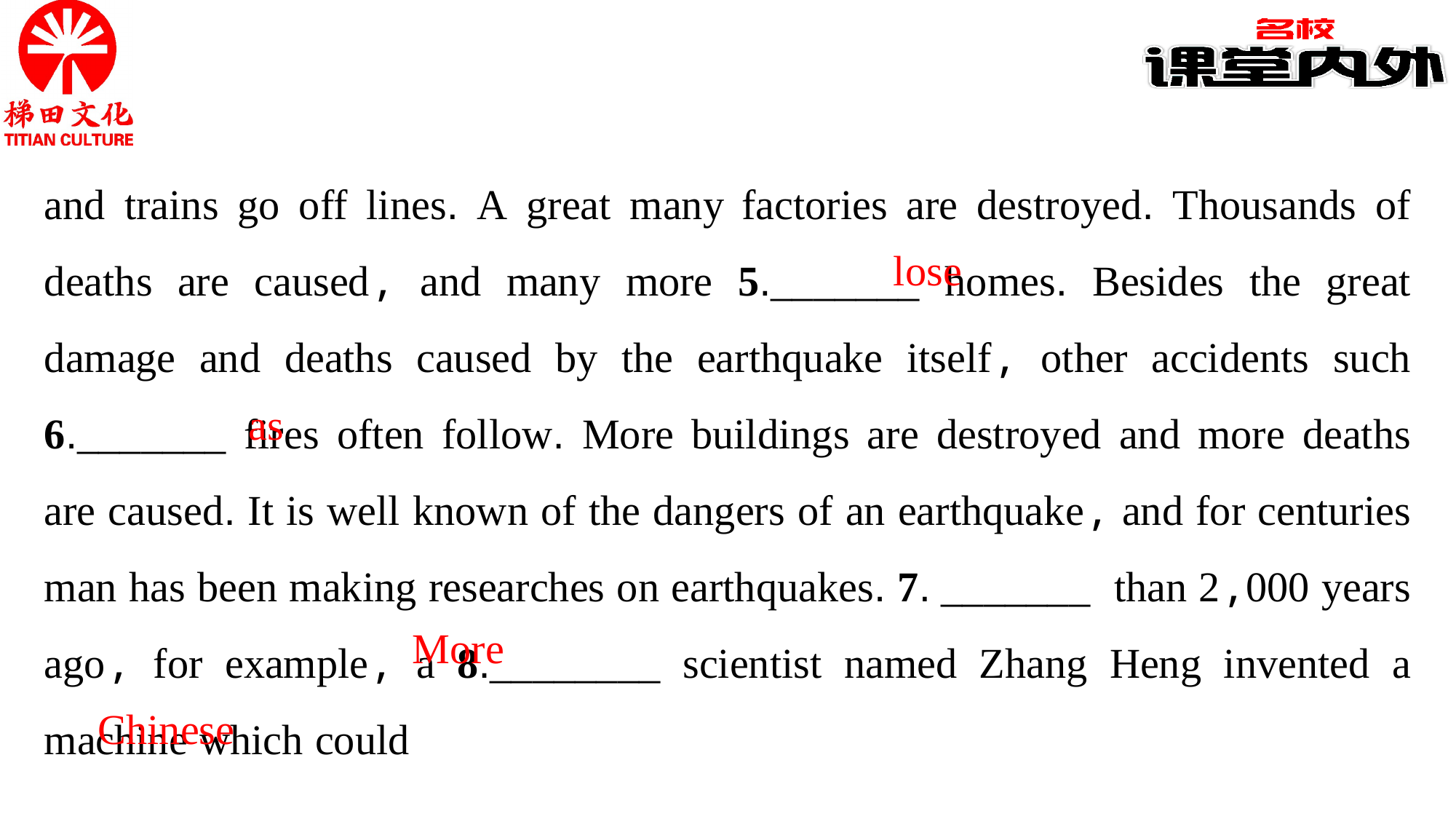

and trains go off lines. A great many factories are destroyed. Thousands of deaths are caused, and many more 5._______ homes. Besides the great damage and deaths caused by the earthquake itself, other accidents such 6._______ fires often follow. More buildings are destroyed and more deaths are caused. It is well known of the dangers of an earthquake, and for centuries man has been making researches on earthquakes. 7. _______  than 2,000 years ago, for example, a 8.________ scientist named Zhang Heng invented a machine which could
lose
as
More
Chinese